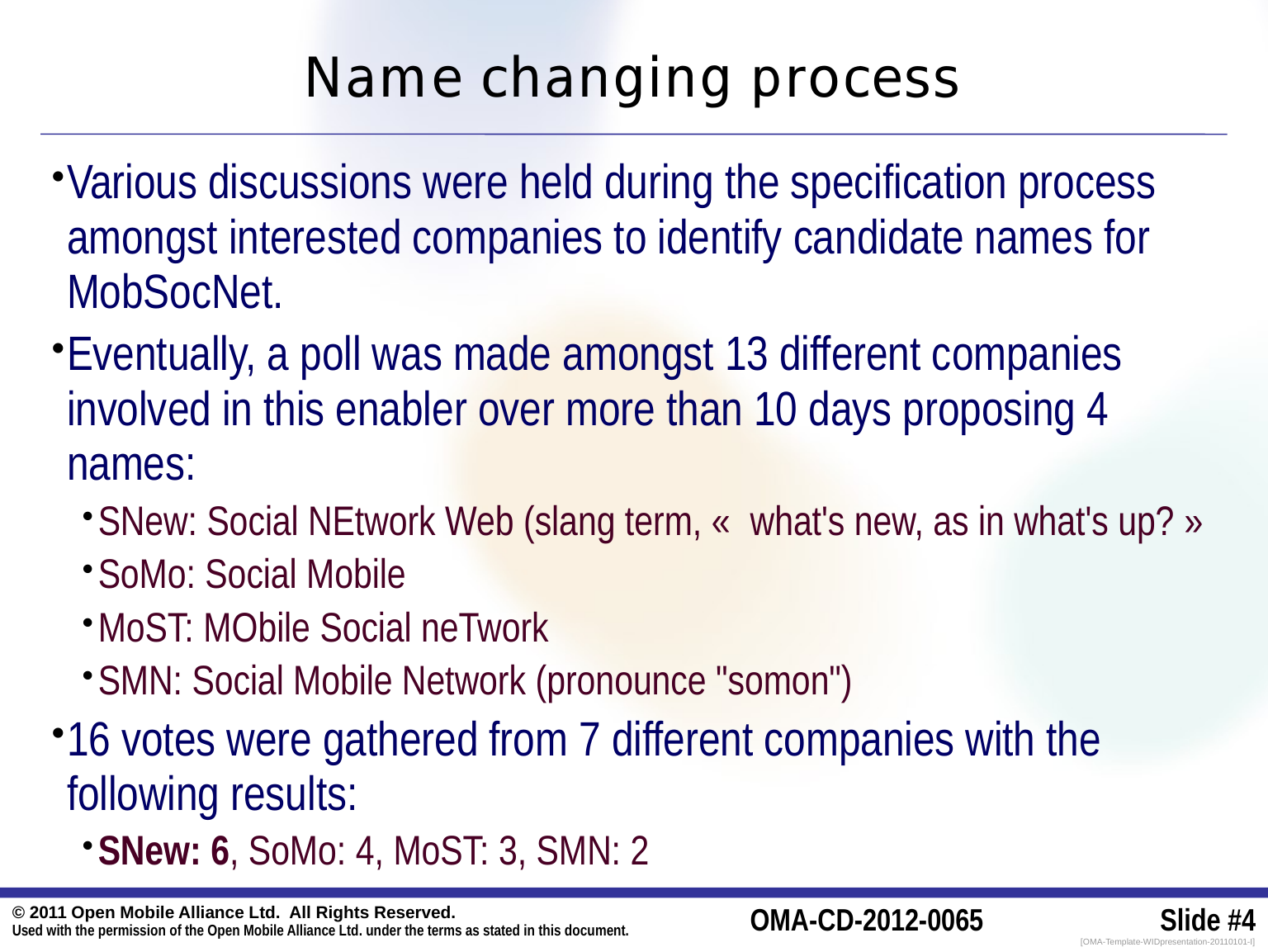

# Name changing process
Various discussions were held during the specification process amongst interested companies to identify candidate names for MobSocNet.
Eventually, a poll was made amongst 13 different companies involved in this enabler over more than 10 days proposing 4 names:
SNew: Social NEtwork Web (slang term, «  what's new, as in what's up? »
SoMo: Social Mobile
MoST: MObile Social neTwork
SMN: Social Mobile Network (pronounce "somon")
16 votes were gathered from 7 different companies with the following results:
SNew: 6, SoMo: 4, MoST: 3, SMN: 2